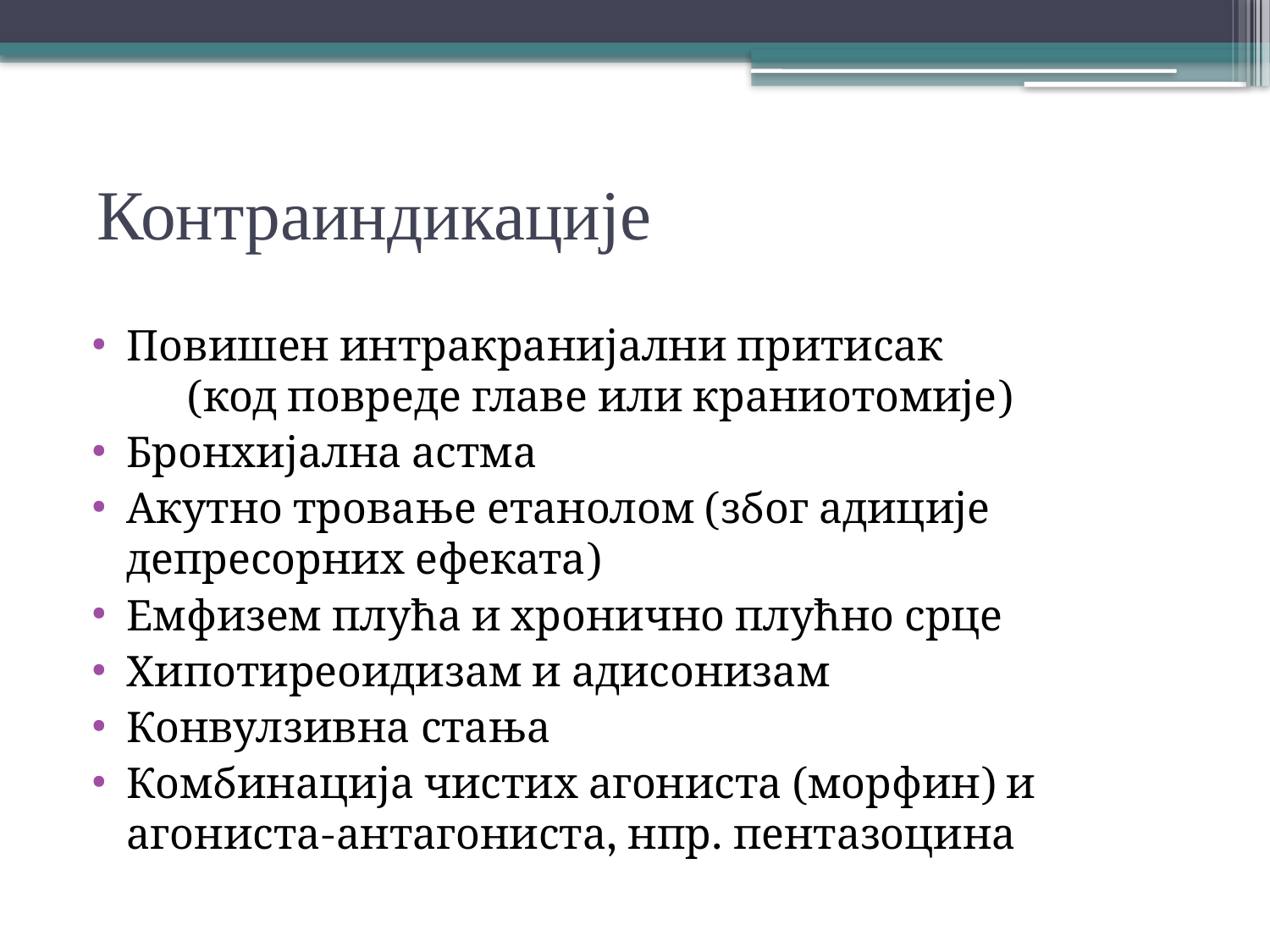

# Контраиндикације
Повишен интракранијални притисак                               (код повреде главе или краниотомије)
Бронхијална астма
Акутно тровање етанолом (због адиције депресорних ефеката)
Емфизем плућа и хронично плућно срце
Хипотиреоидизам и адисонизам
Конвулзивна стања
Комбинација чистих агониста (морфин) и      агониста-антагониста, нпр. пентазоцина